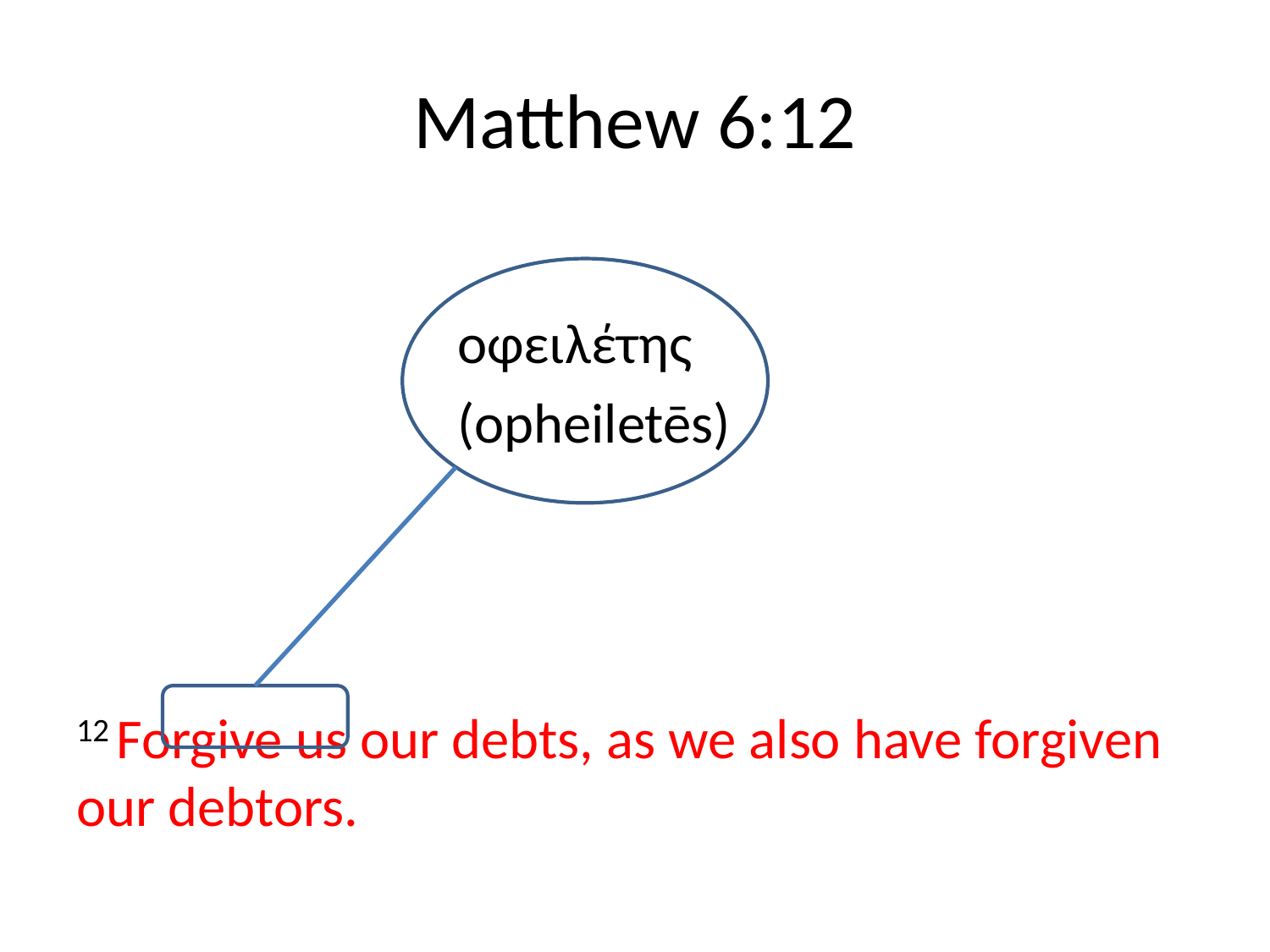

# Matthew 6:12

			οφειλέτης
			(opheiletēs)

12 Forgive us our debts, as we also have forgiven our debtors.